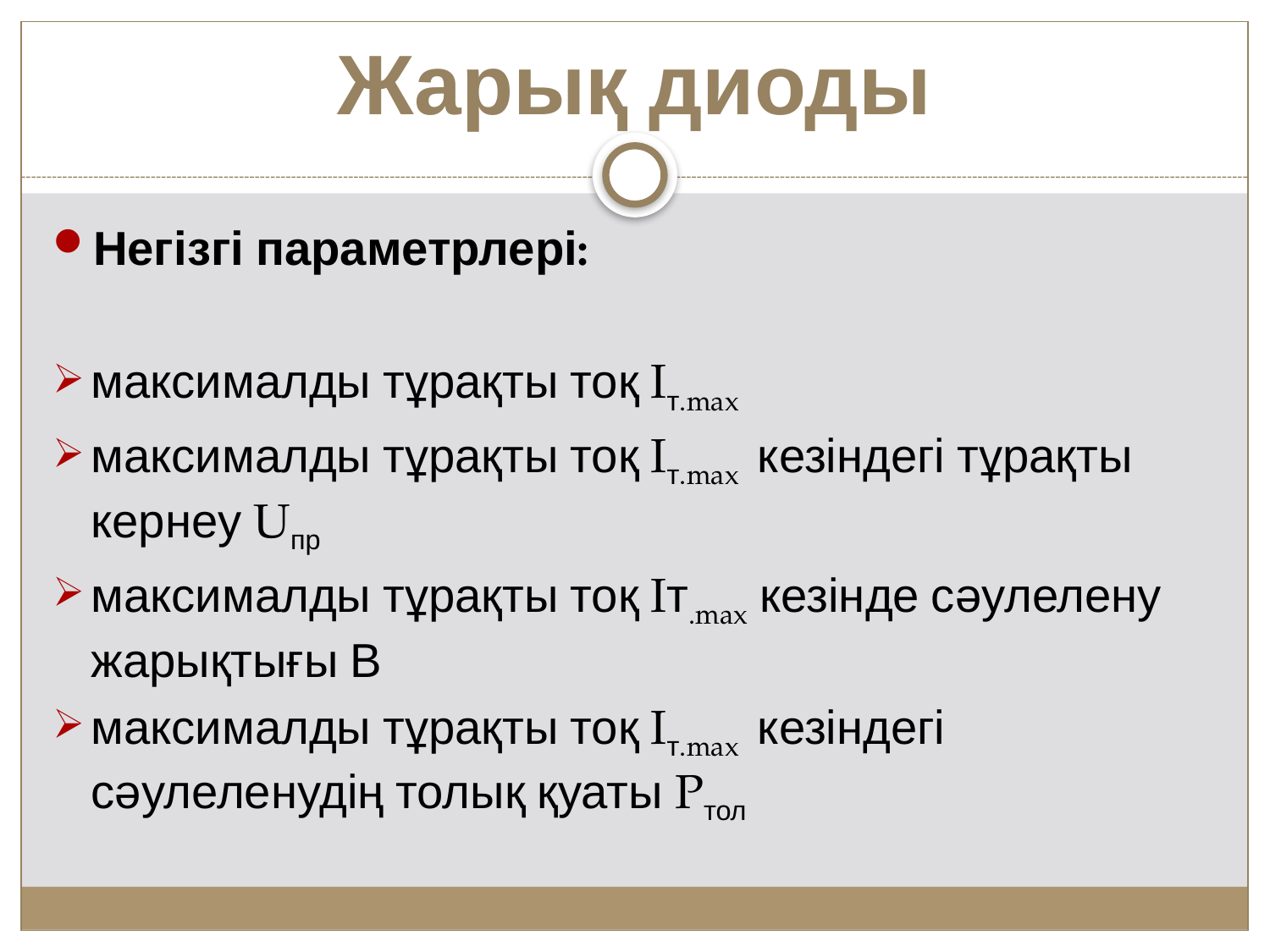

# Жарық диоды
Негізгі параметрлері:

максималды тұрақты тоқ Iт.max
максималды тұрақты тоқ Iт.max  кезіндегі тұрақты кернеу Uпр
максималды тұрақты тоқ Iт.max кезінде сәулелену жарықтығы В
максималды тұрақты тоқ Iт.max  кезіндегі сәулеленудің толық қуаты Pтол